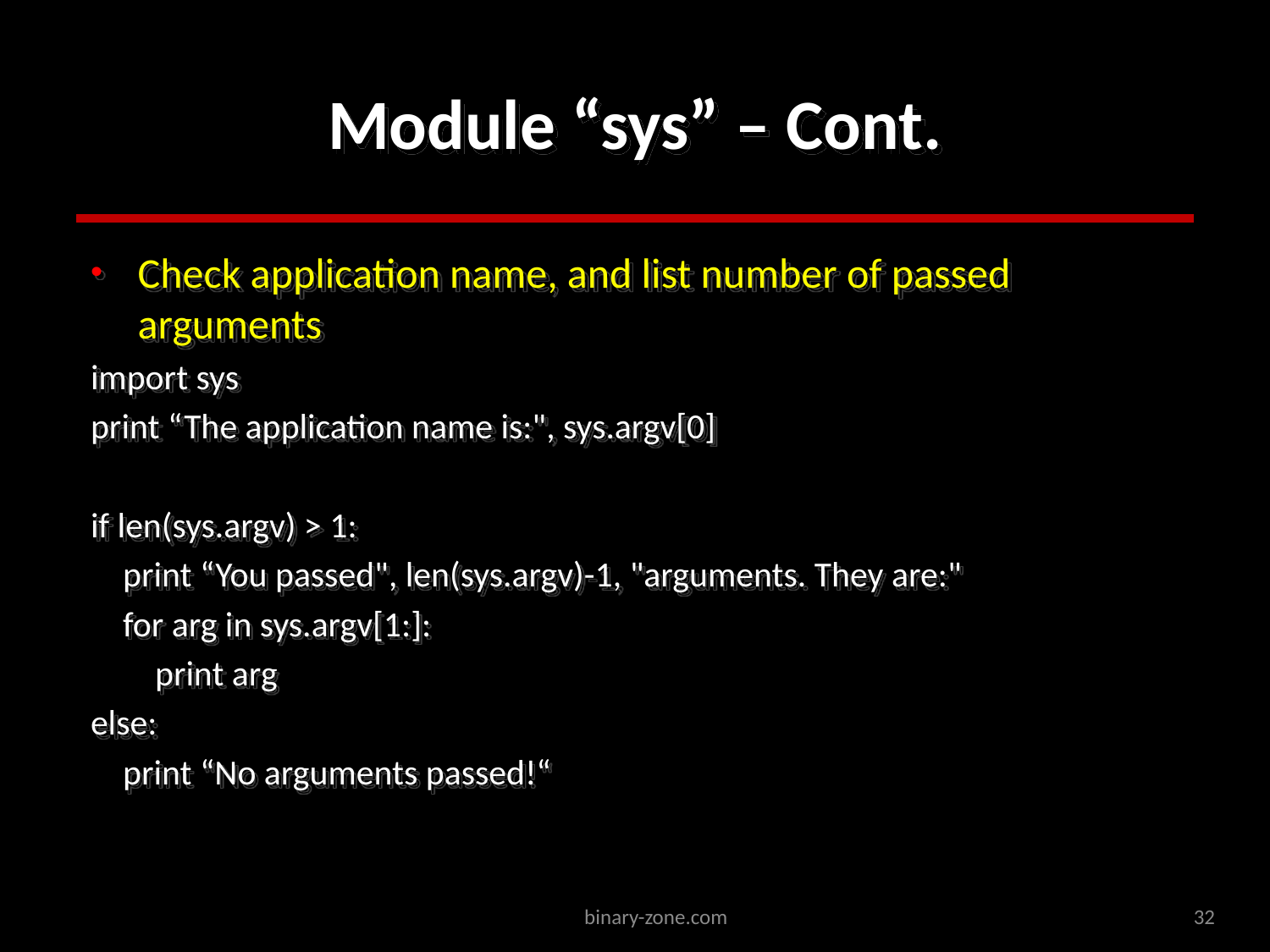

# Module “sys” – Cont.
Check application name, and list number of passed arguments
import sys
print “The application name is:", sys.argv[0]

if len(sys.argv) > 1:
    print “You passed", len(sys.argv)-1, "arguments. They are:"
    for arg in sys.argv[1:]:
        print arg
else:
    print “No arguments passed!“